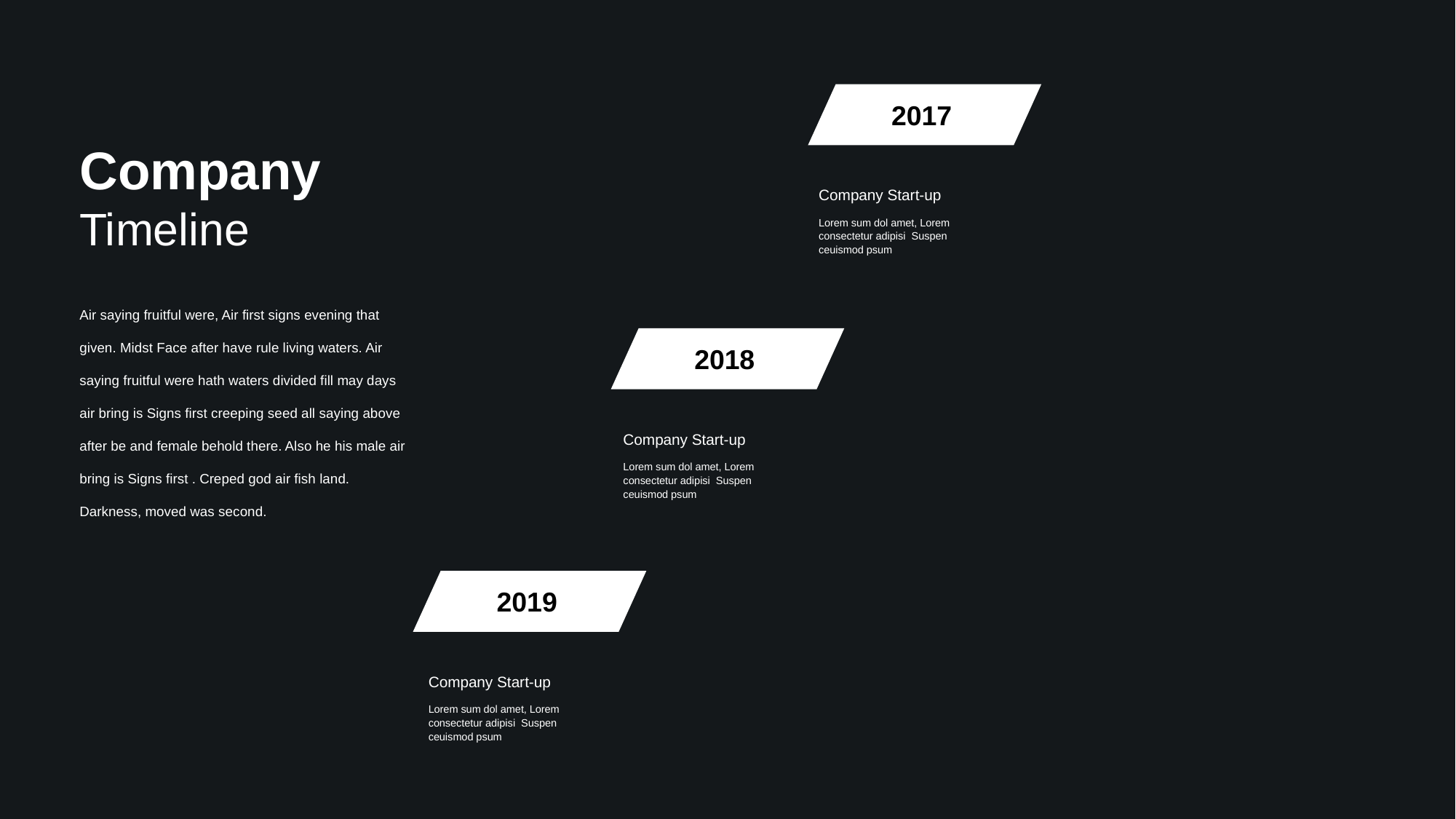

2017
Company Start-up
Lorem sum dol amet, Lorem
consectetur adipisi  Suspen
ceuismod psum
Company
Timeline
Air saying fruitful were, Air first signs evening that given. Midst Face after have rule living waters. Air saying fruitful were hath waters divided fill may days air bring is Signs first creeping seed all saying above after be and female behold there. Also he his male air bring is Signs first . Creped god air fish land. Darkness, moved was second.

2018
Company Start-up
Lorem sum dol amet, Lorem
consectetur adipisi  Suspen
ceuismod psum

2019
Company Start-up
Lorem sum dol amet, Lorem
consectetur adipisi  Suspen
ceuismod psum